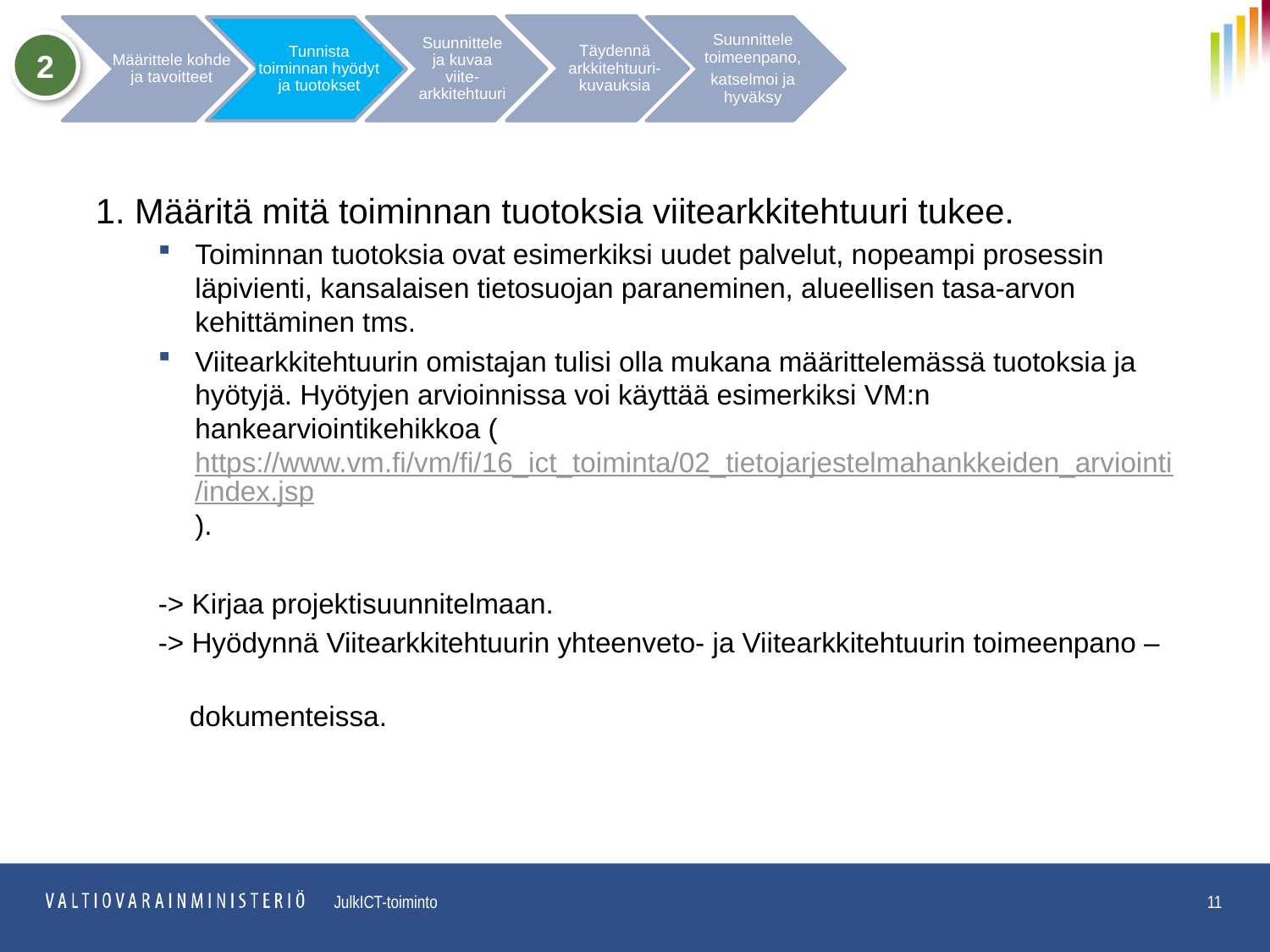

Tunnista toiminnan hyödyt ja tuotokset

Suunnittele toimeenpano,
katselmoi ja hyväksy

Määrittele kohde ja tavoitteet

Täydennä arkkitehtuuri-kuvauksia

Suunnittele ja kuvaa viite-arkkitehtuuri
2

1. Määritä mitä toiminnan tuotoksia viitearkkitehtuuri tukee.
Toiminnan tuotoksia ovat esimerkiksi uudet palvelut, nopeampi prosessin läpivienti, kansalaisen tietosuojan paraneminen, alueellisen tasa-arvon kehittäminen tms.
Viitearkkitehtuurin omistajan tulisi olla mukana määrittelemässä tuotoksia ja hyötyjä. Hyötyjen arvioinnissa voi käyttää esimerkiksi VM:n hankearviointikehikkoa (https://www.vm.fi/vm/fi/16_ict_toiminta/02_tietojarjestelmahankkeiden_arviointi/index.jsp).

        -> Kirjaa projektisuunnitelmaan.
        -> Hyödynnä Viitearkkitehtuurin yhteenveto- ja Viitearkkitehtuurin toimeenpano –
            dokumenteissa.

11